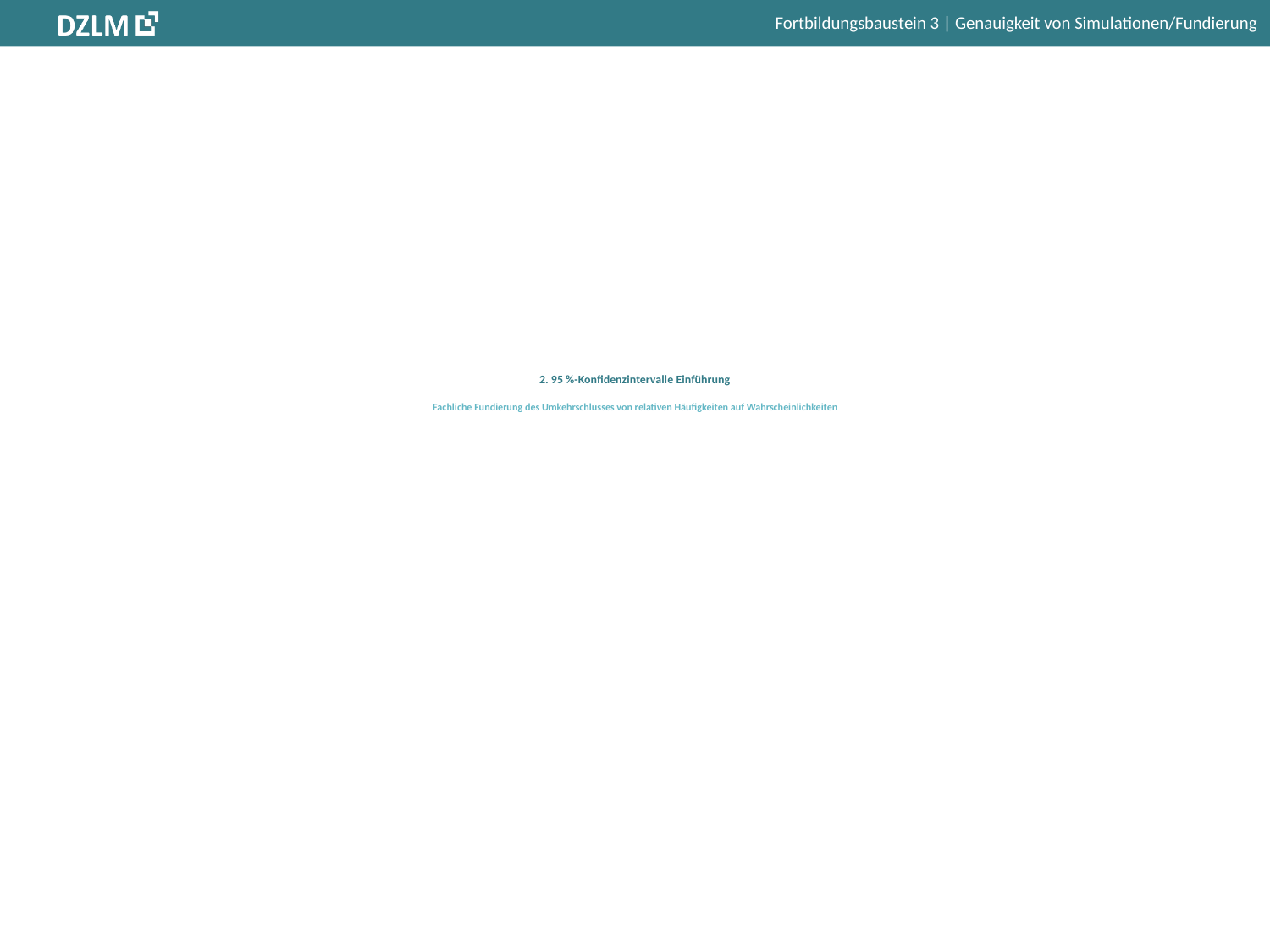

# 2. 95 %-Konfidenzintervalle Einführung Fachliche Fundierung des Umkehrschlusses von relativen Häufigkeiten auf Wahrscheinlichkeiten